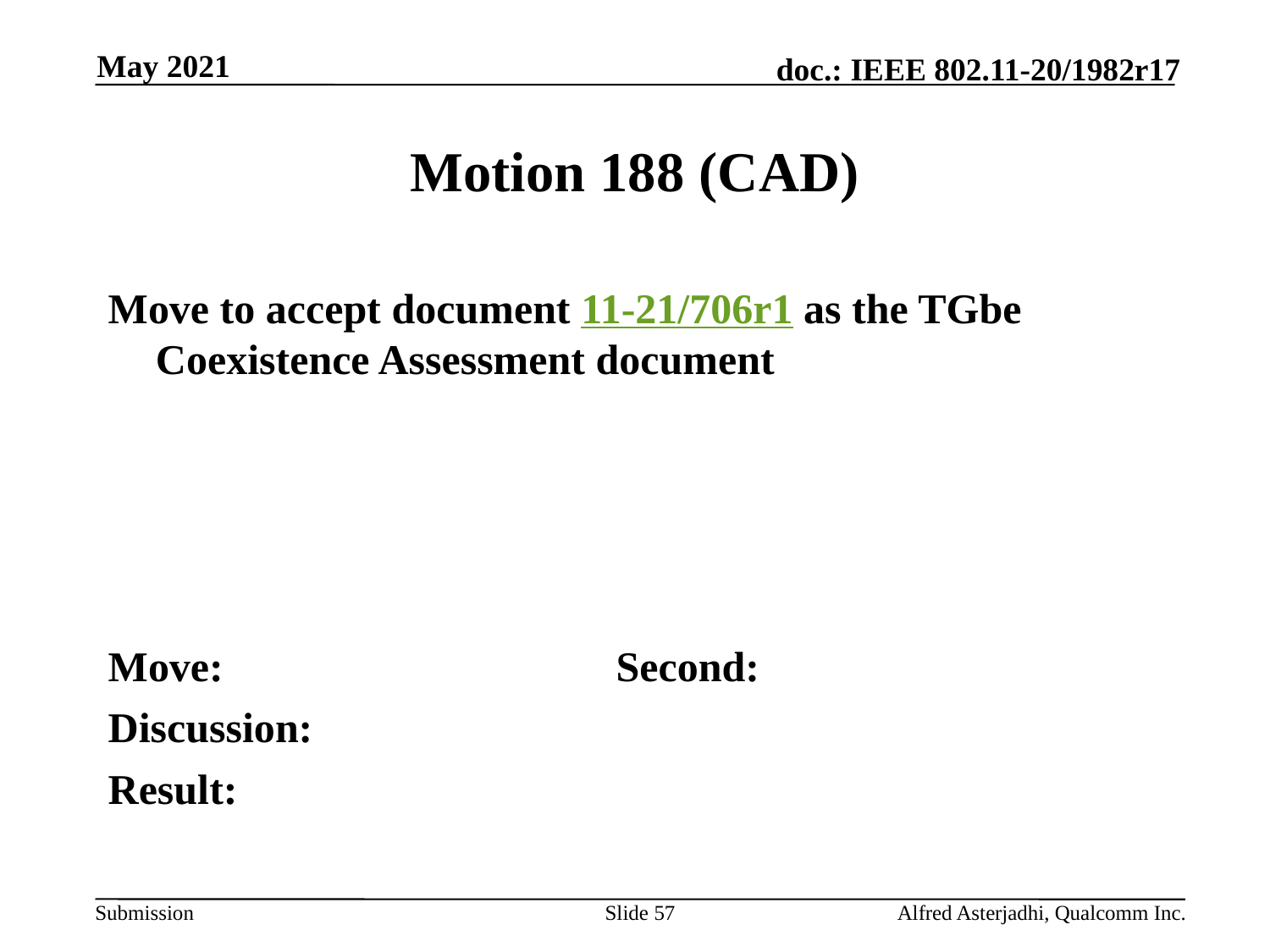

May 2021
# Motion 188 (CAD)
Move to accept document 11-21/706r1 as the TGbe Coexistence Assessment document

Move: 				Second:
Discussion:
Result:
Slide 57
Alfred Asterjadhi, Qualcomm Inc.